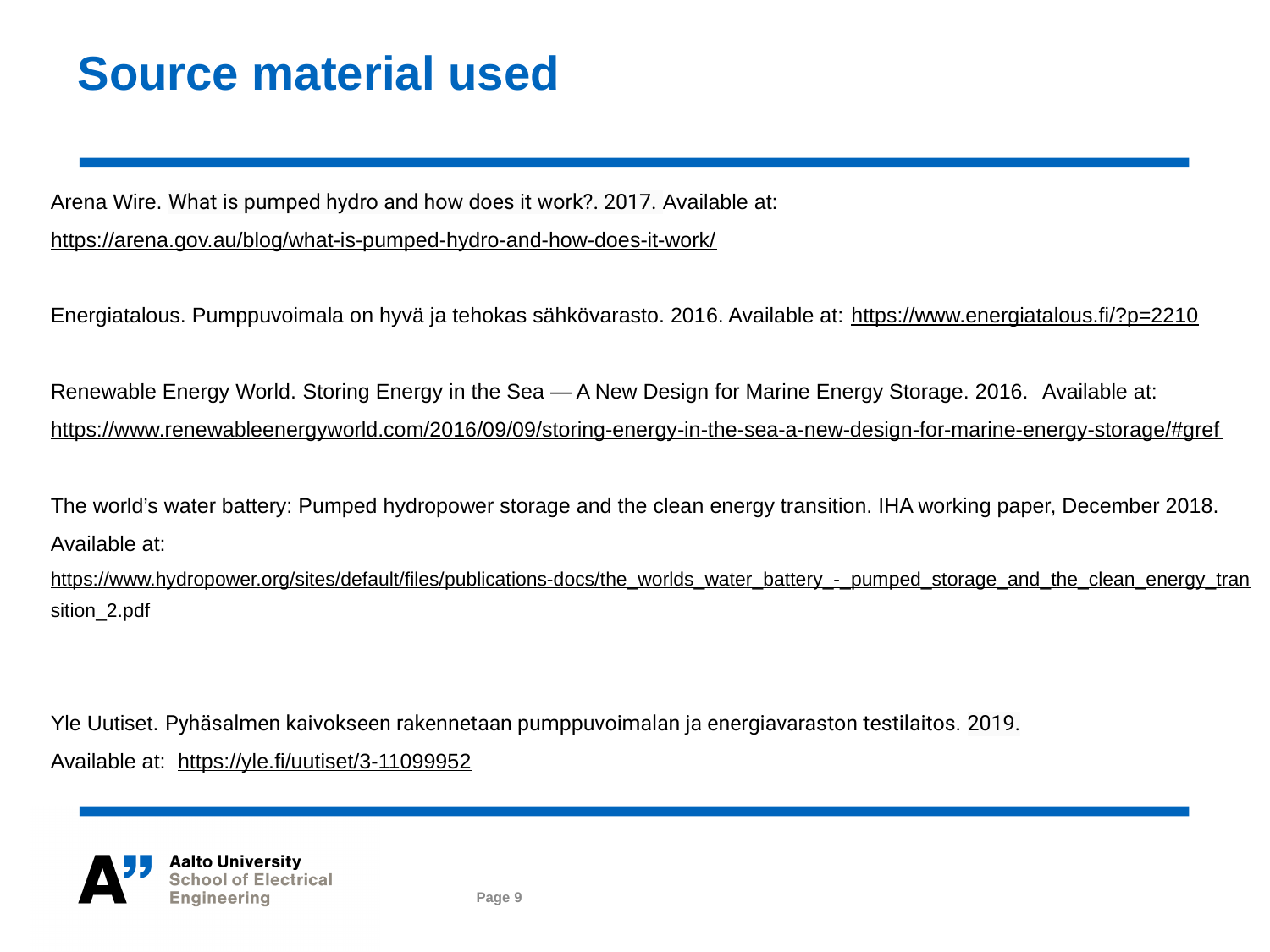

# Source material used
Arena Wire. What is pumped hydro and how does it work?. 2017. Available at: https://arena.gov.au/blog/what-is-pumped-hydro-and-how-does-it-work/

Energiatalous. Pumppuvoimala on hyvä ja tehokas sähkövarasto. 2016. Available at: https://www.energiatalous.fi/?p=2210

Renewable Energy World. Storing Energy in the Sea — A New Design for Marine Energy Storage. 2016.  Available at:
https://www.renewableenergyworld.com/2016/09/09/storing-energy-in-the-sea-a-new-design-for-marine-energy-storage/#gref

The world’s water battery: Pumped hydropower storage and the clean energy transition. IHA working paper, December 2018. Available at: https://www.hydropower.org/sites/default/files/publications-docs/the_worlds_water_battery_-_pumped_storage_and_the_clean_energy_transition_2.pdf

Yle Uutiset. Pyhäsalmen kaivokseen rakennetaan pumppuvoimalan ja energiavaraston testilaitos. 2019.
Available at:  https://yle.fi/uutiset/3-11099952

Page 9